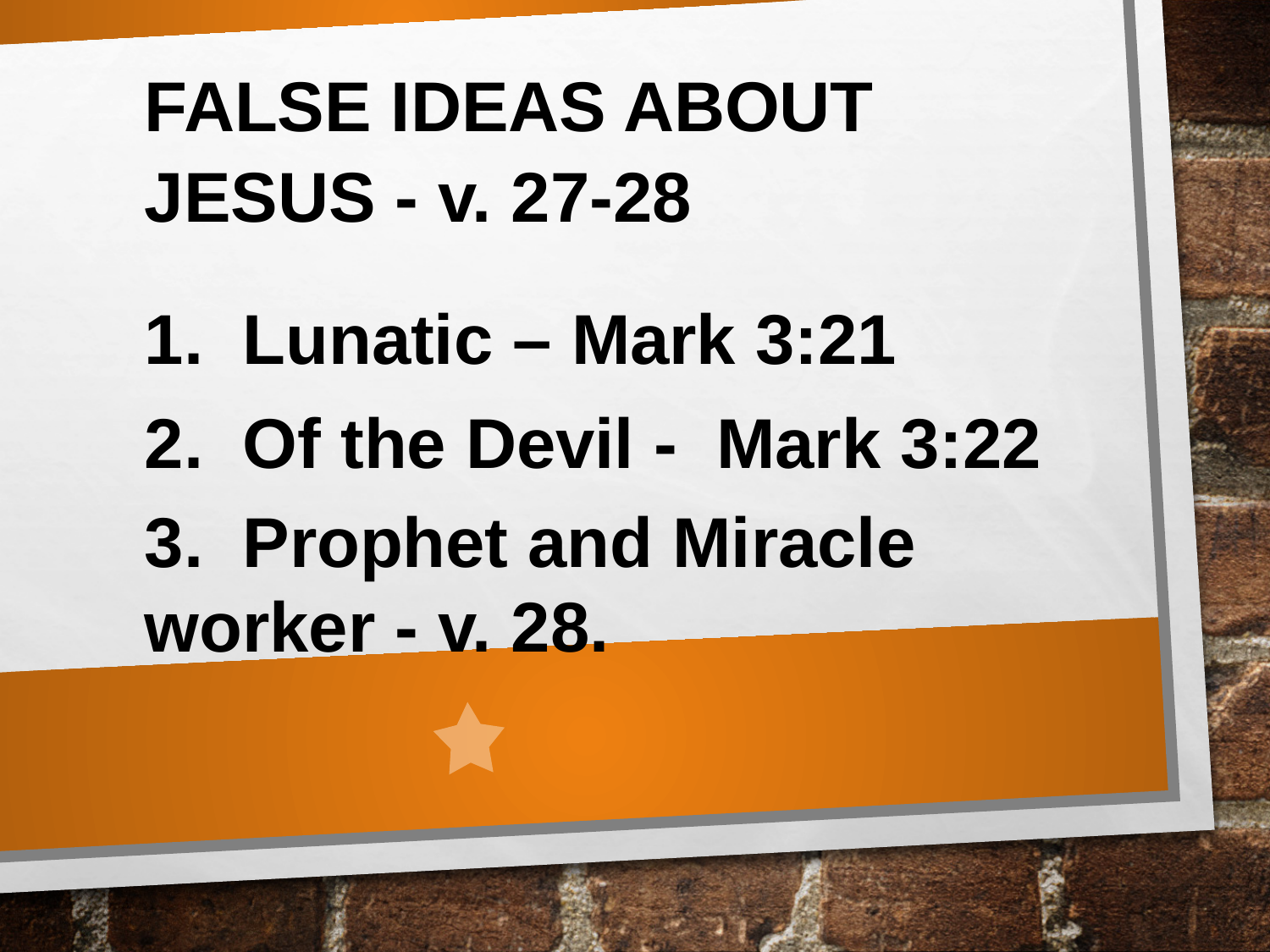

FALSE IDEAS ABOUT JESUS - v. 27-28

  Lunatic – Mark 3:21
  Of the Devil -  Mark 3:22
3.  Prophet and Miracle worker - v. 28.